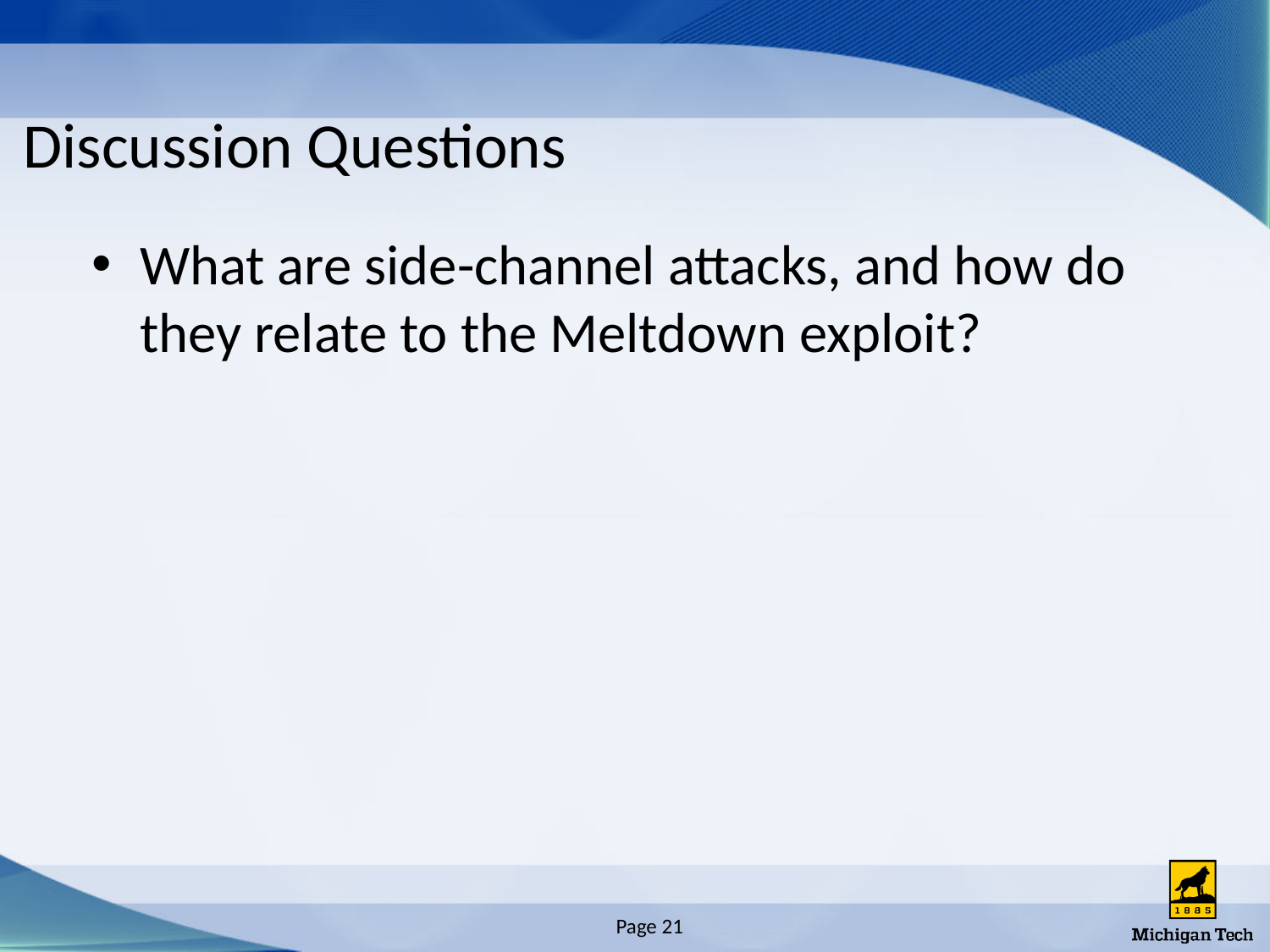

# Discussion Questions
What are side-channel attacks, and how do they relate to the Meltdown exploit?